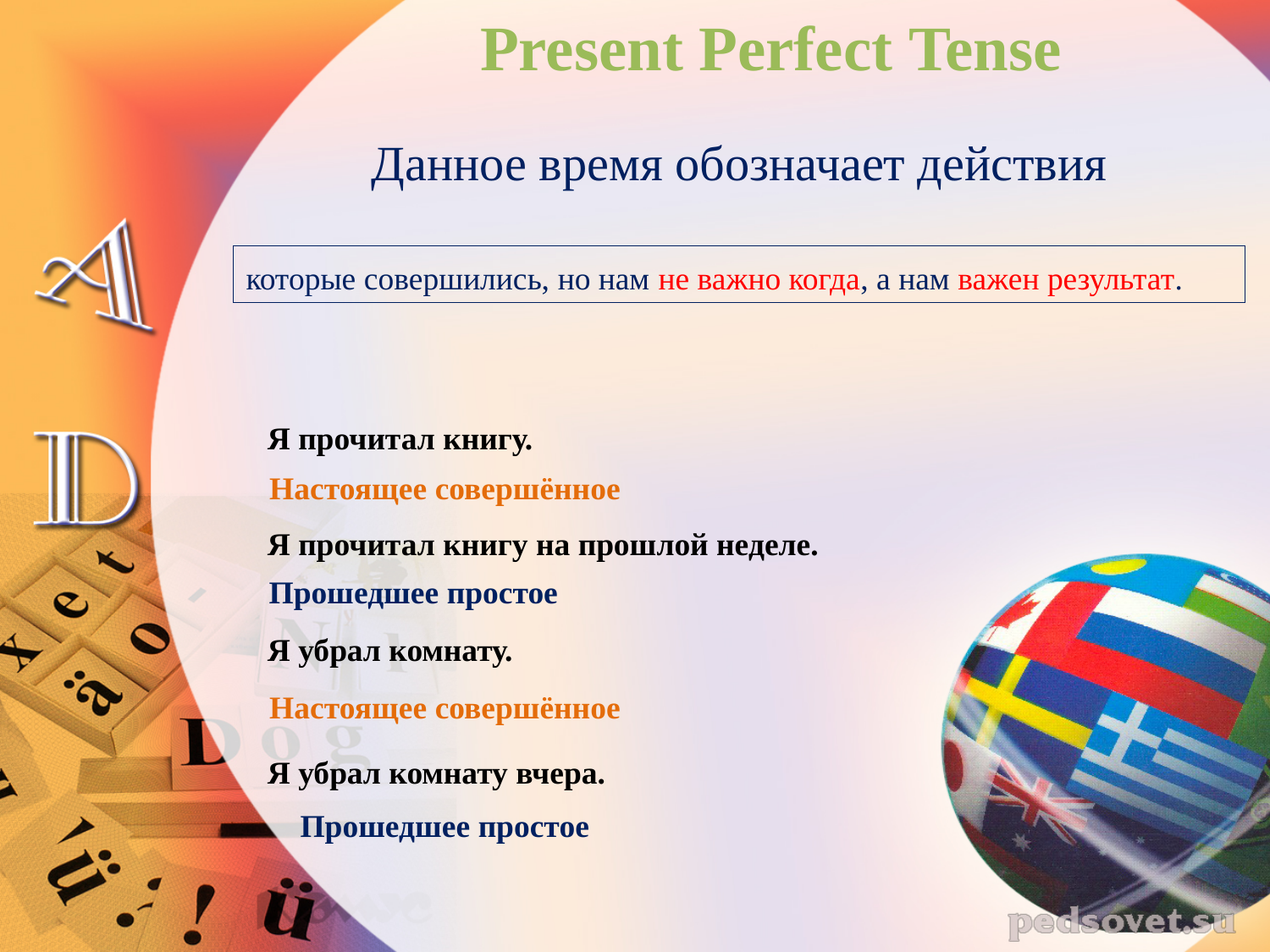

Present Perfect Tense
Данное время обозначает действия
которые совершились, но нам не важно когда, а нам важен результат.
Я прочитал книгу.

Я прочитал книгу на прошлой неделе.

Я убрал комнату.

Я убрал комнату вчера.

Настоящее совершённое
Прошедшее простое
Настоящее совершённое
Прошедшее простое